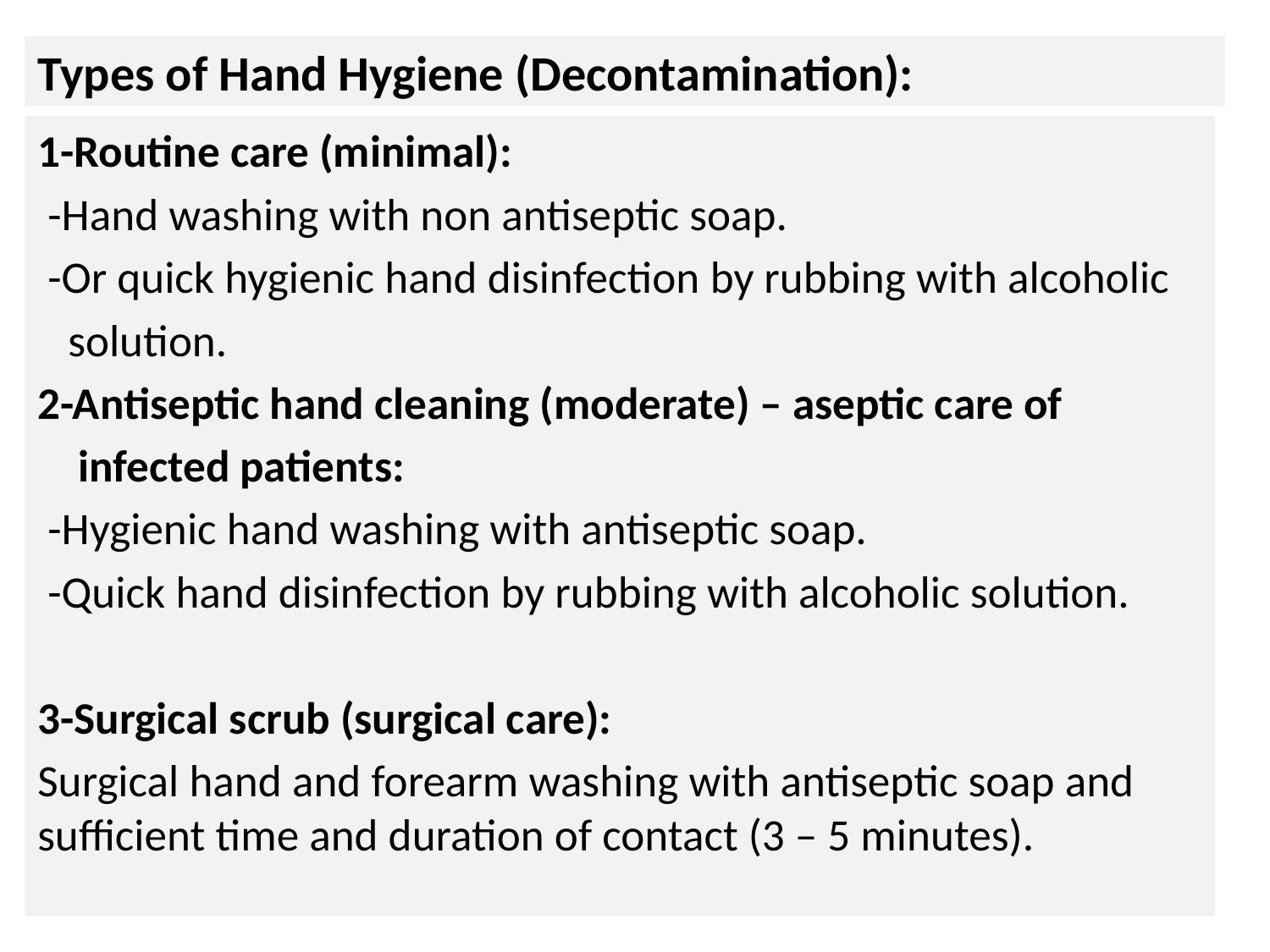

# Types of Hand Hygiene (Decontamination):
1-Routine care (minimal):
 -Hand washing with non antiseptic soap.
 -Or quick hygienic hand disinfection by rubbing with alcoholic
   solution.
2-Antiseptic hand cleaning (moderate) – aseptic care of
    infected patients:
 -Hygienic hand washing with antiseptic soap.
 -Quick hand disinfection by rubbing with alcoholic solution.

3-Surgical scrub (surgical care):
Surgical hand and forearm washing with antiseptic soap and sufficient time and duration of contact (3 – 5 minutes).